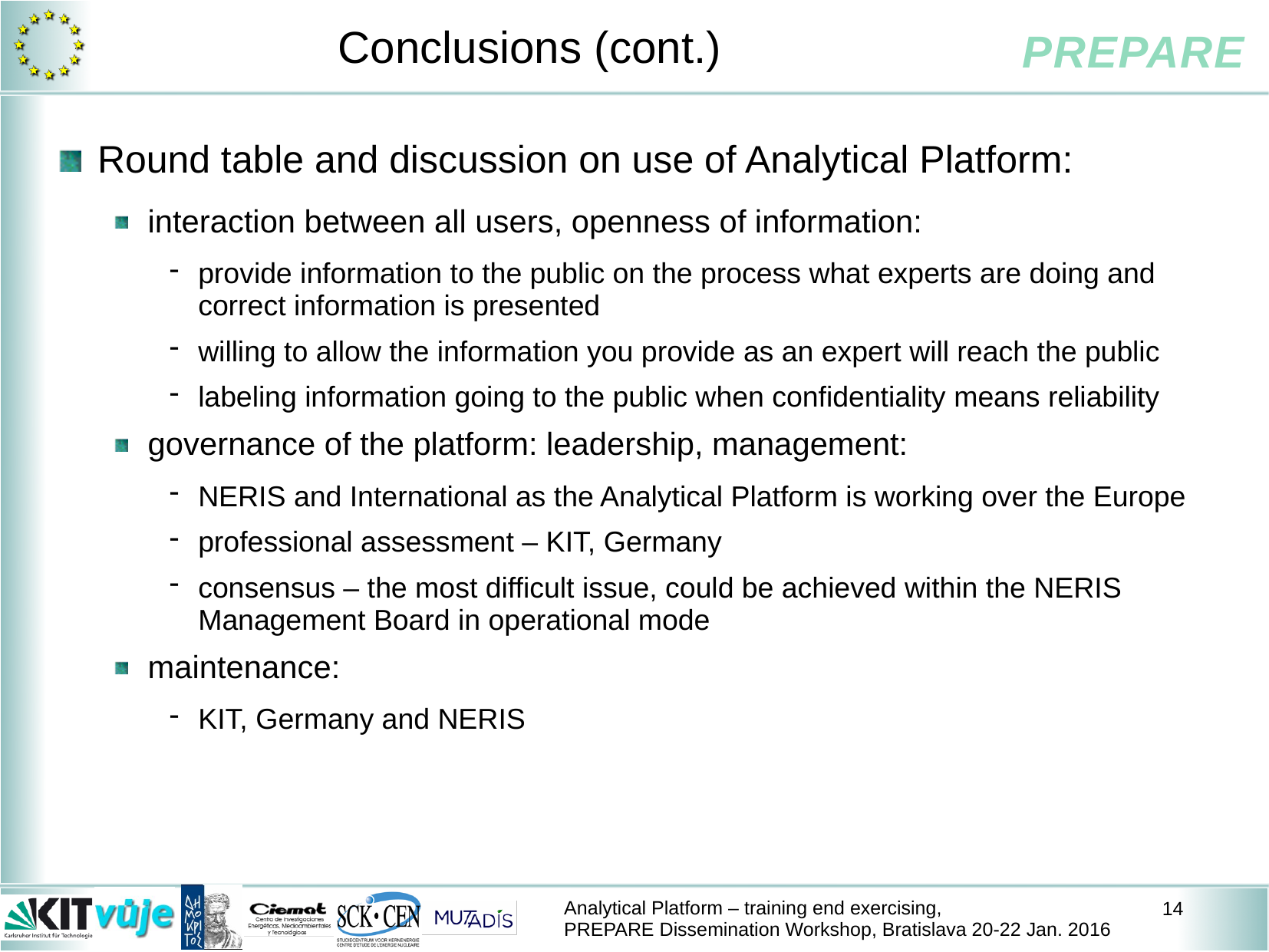

# Conclusions (cont.)
Round table and discussion on use of Analytical Platform:
interaction between all users, openness of information:
provide information to the public on the process what experts are doing and correct information is presented
willing to allow the information you provide as an expert will reach the public
labeling information going to the public when confidentiality means reliability
governance of the platform: leadership, management:
NERIS and International as the Analytical Platform is working over the Europe
professional assessment – KIT, Germany
consensus – the most difficult issue, could be achieved within the NERIS Management Board in operational mode
maintenance:
KIT, Germany and NERIS